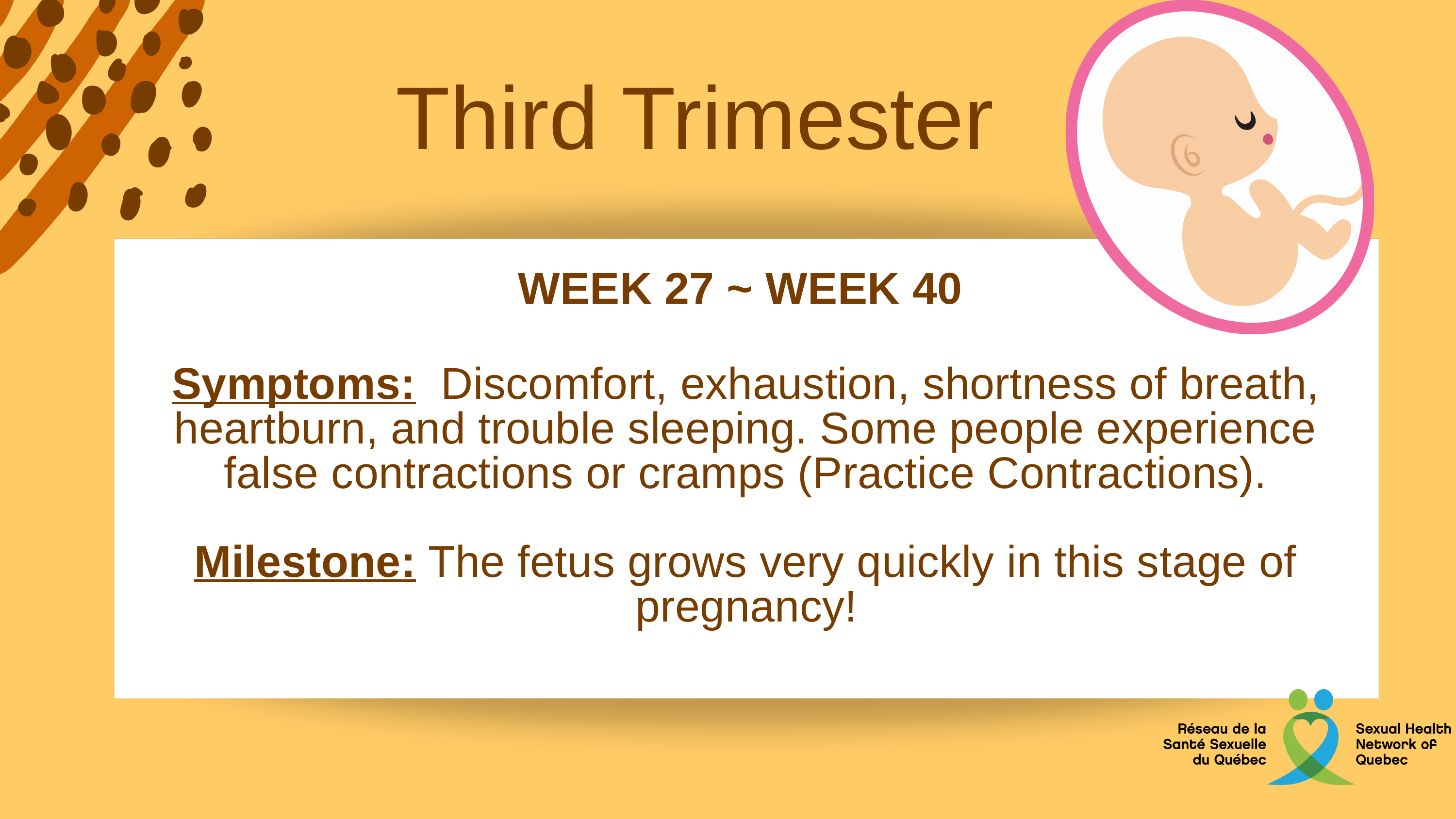

Third Trimester

WEEK 27 ~ WEEK 40
Symptoms:  Discomfort, exhaustion, shortness of breath, heartburn, and trouble sleeping. Some people experience false contractions or cramps (Practice Contractions).

Milestone: The fetus grows very quickly in this stage of pregnancy!